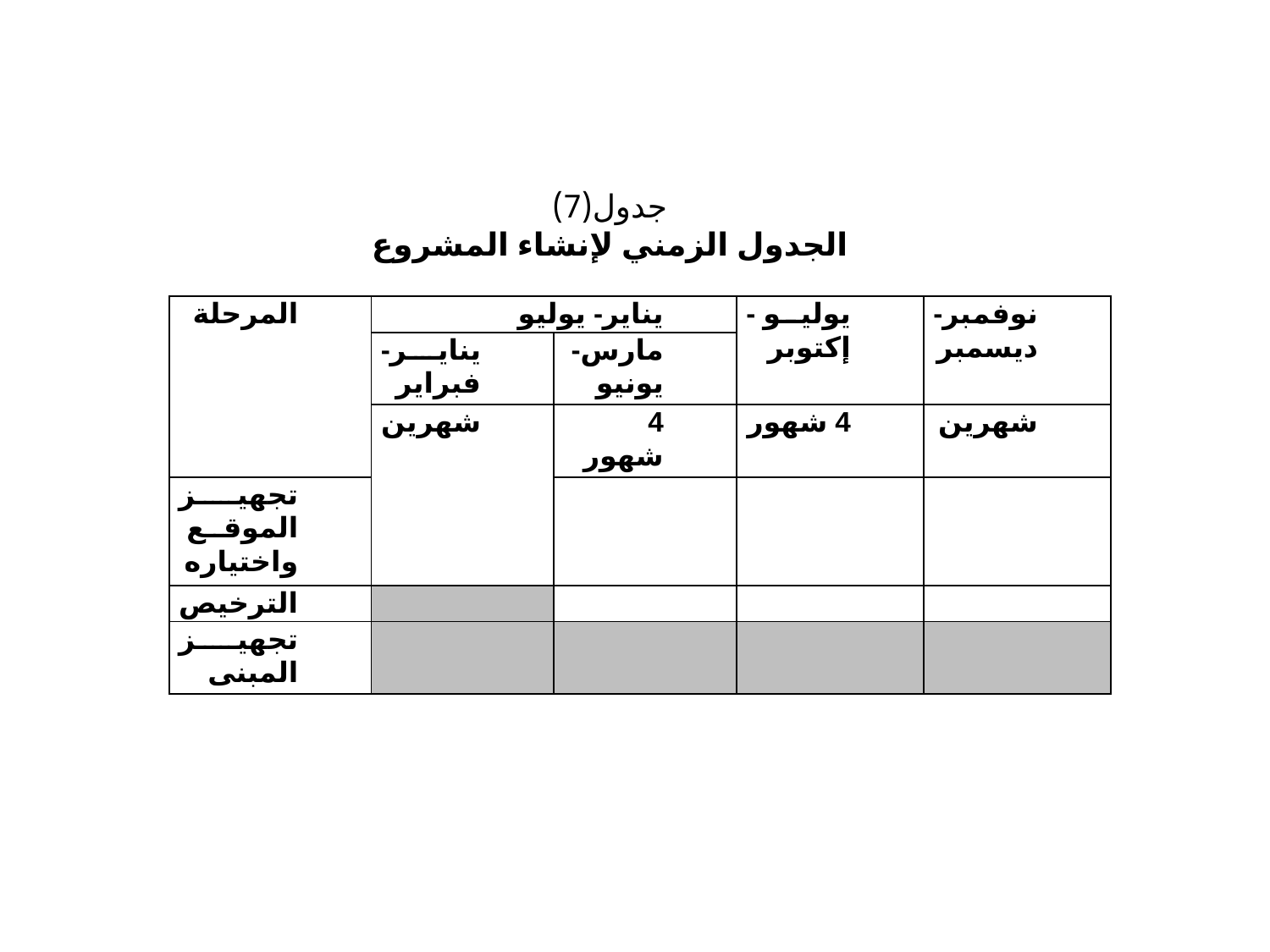

جدول(7)
الجدول الزمني لإنشاء المشروع
| المرحلة | يناير- يوليو |  | يوليو -إكتوبر | نوفمبر-ديسمبر |
| --- | --- | --- | --- | --- |
|  | يناير-فبراير | مارس-يونيو |  |  |
|  | شهرين | 4 شهور | 4 شهور | شهرين |
| تجهيز الموقع واختياره |  |  |  |  |
| الترخيص |  |  |  |  |
| تجهيز المبنى |  |  |  |  |